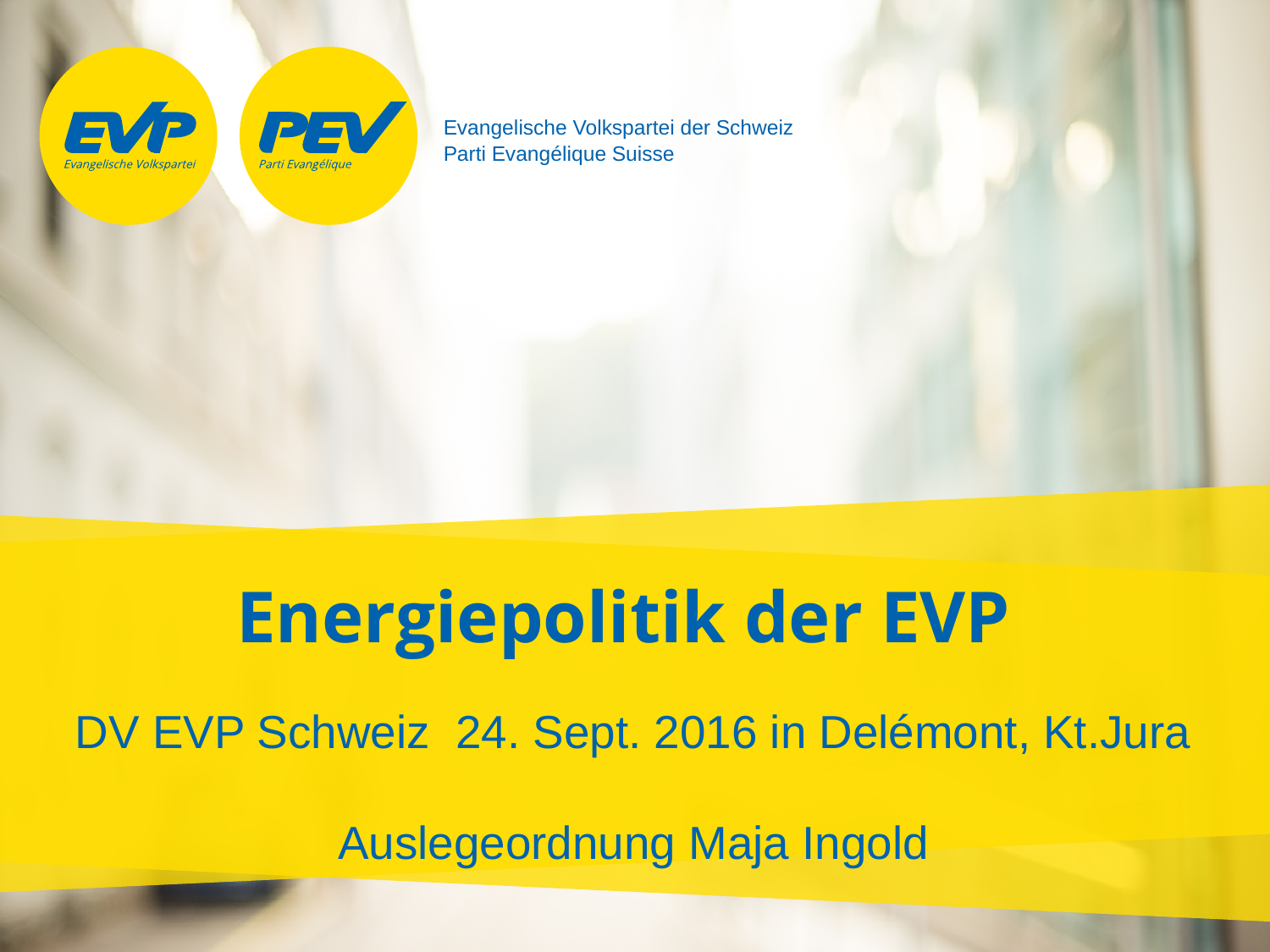

# Energiepolitik der EVP
DV EVP Schweiz  24. Sept. 2016 in Delémont, Kt.Jura

Auslegeordnung Maja Ingold